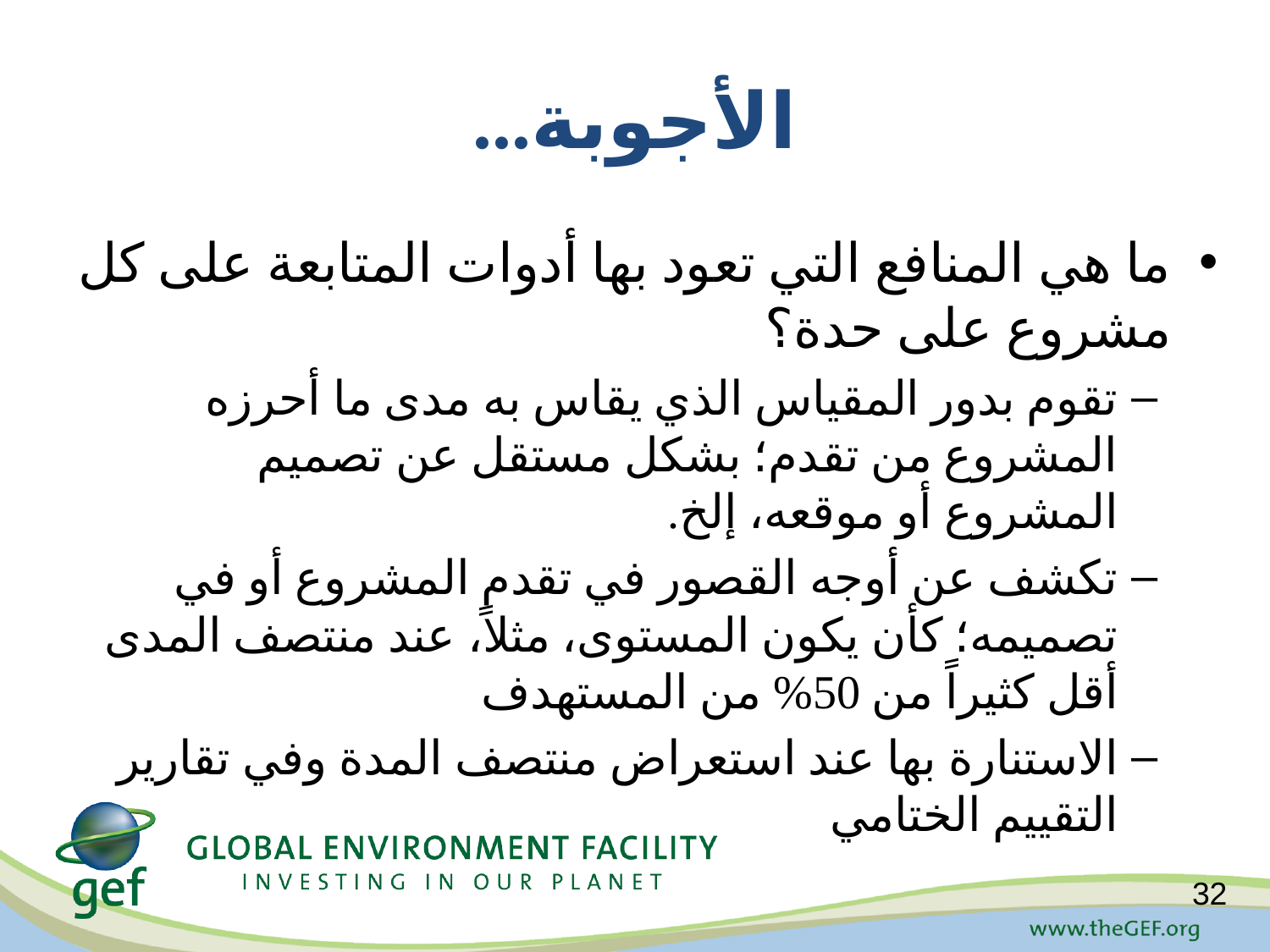

# الأجوبة...
ما هي المنافع التي تعود بها أدوات المتابعة على كل مشروع على حدة؟
تقوم بدور المقياس الذي يقاس به مدى ما أحرزه المشروع من تقدم؛ بشكل مستقل عن تصميم المشروع أو موقعه، إلخ.
تكشف عن أوجه القصور في تقدم المشروع أو في تصميمه؛ كأن يكون المستوى، مثلاً، عند منتصف المدى أقل كثيراً من 50% من المستهدف
الاستنارة بها عند استعراض منتصف المدة وفي تقارير التقييم الختامي
32